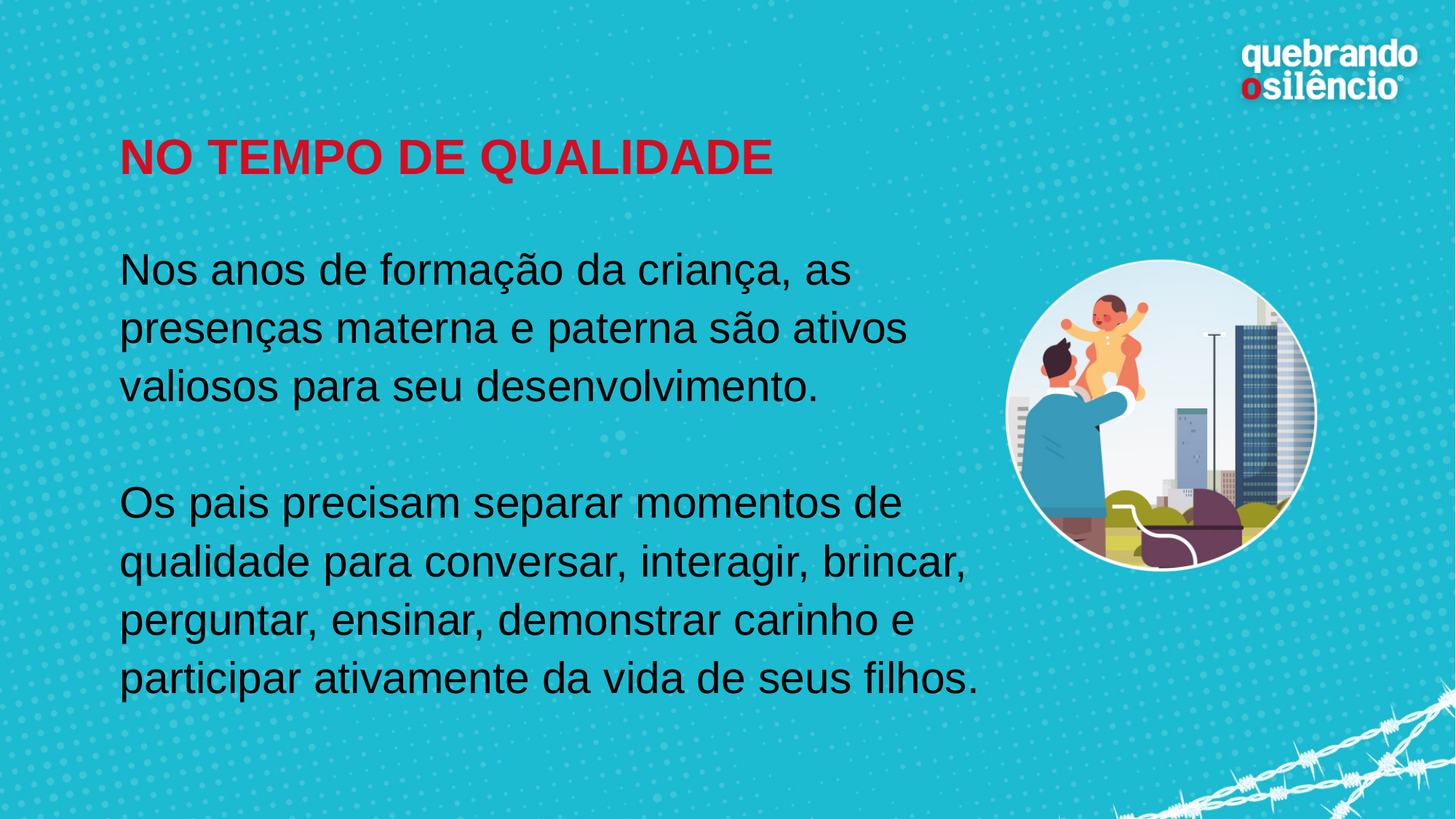

NO TEMPO DE QUALIDADE

Nos anos de formação da criança, as presenças materna e paterna são ativos valiosos para seu desenvolvimento.

Os pais precisam separar momentos de qualidade para conversar, interagir, brincar, perguntar, ensinar, demonstrar carinho e participar ativamente da vida de seus filhos.